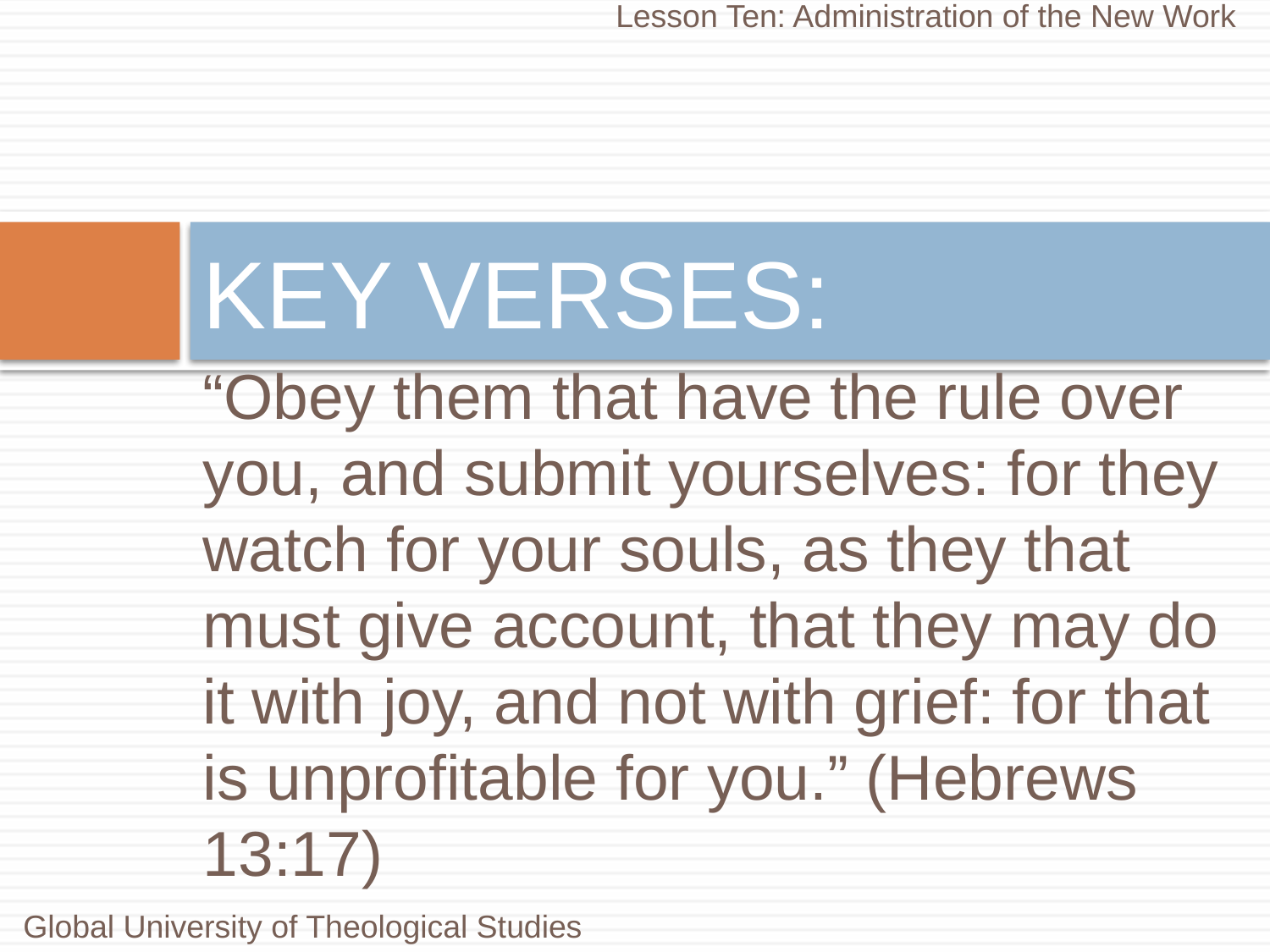

Lesson Ten: Administration of the New Work
# KEY VERSES:
“Obey them that have the rule over you, and submit yourselves: for they watch for your souls, as they that must give account, that they may do it with joy, and not with grief: for that is unprofitable for you.” (Hebrews 13:17)
Global University of Theological Studies